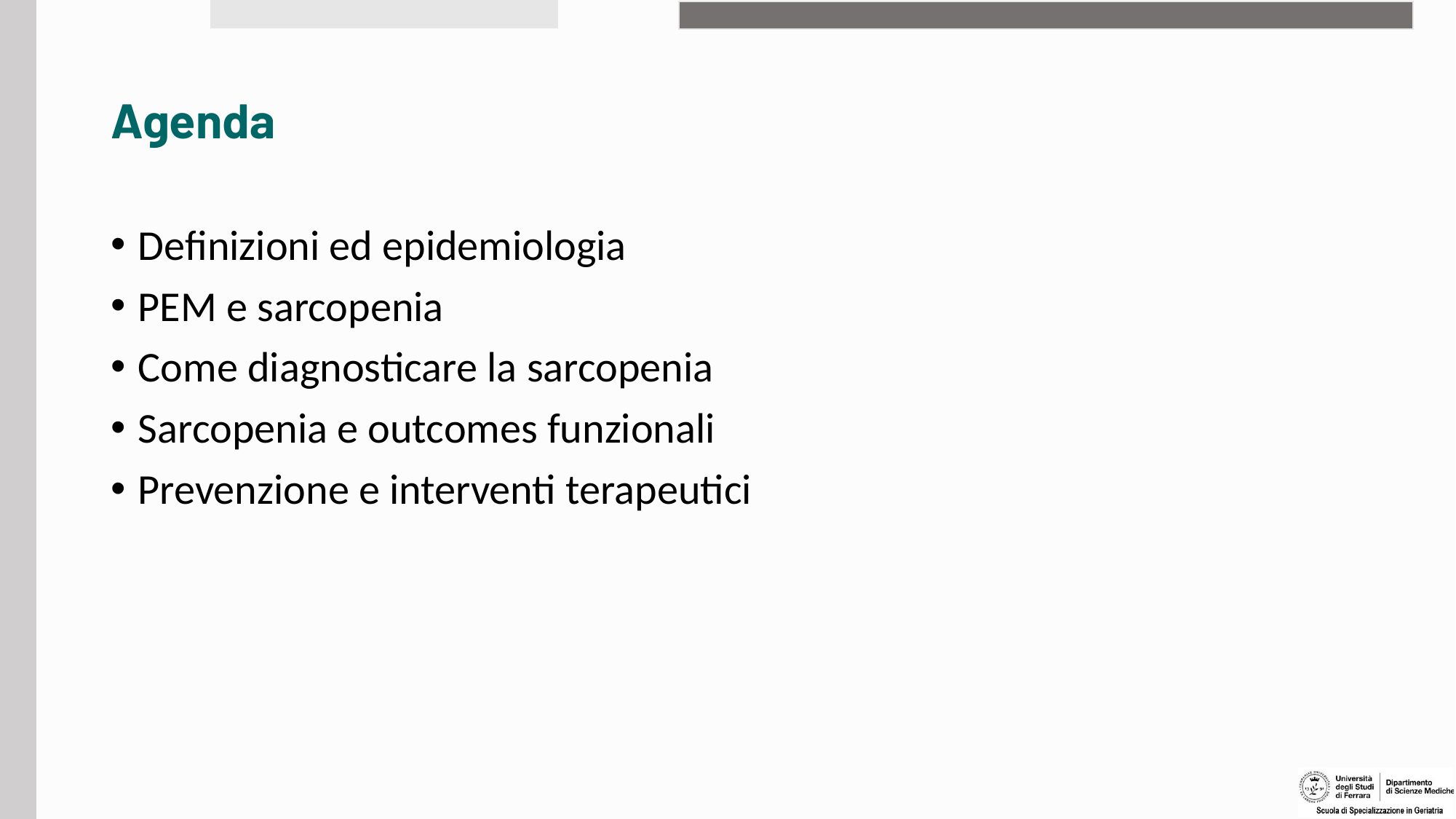

# Agenda
Definizioni ed epidemiologia
PEM e sarcopenia
Come diagnosticare la sarcopenia
Sarcopenia e outcomes funzionali
Prevenzione e interventi terapeutici